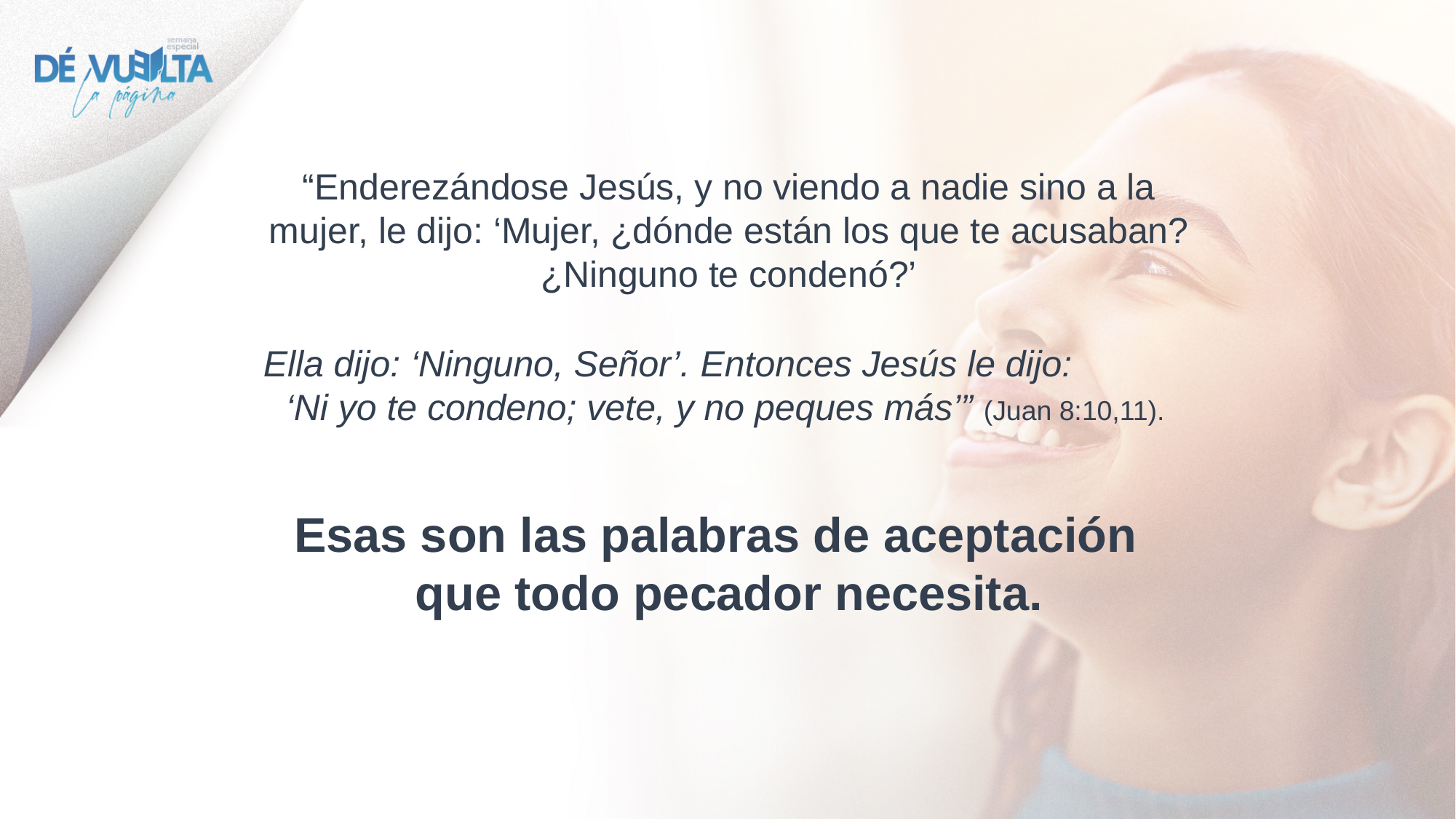

“Enderezándose Jesús, y no viendo a nadie sino a la mujer, le dijo: ‘Mujer, ¿dónde están los que te acusaban? ¿Ninguno te condenó?’
Ella dijo: ‘Ninguno, Señor’. Entonces Jesús le dijo:             ‘Ni yo te condeno; vete, y no peques más’” (Juan 8:10,11).

Esas son las palabras de aceptación   que todo pecador necesita.